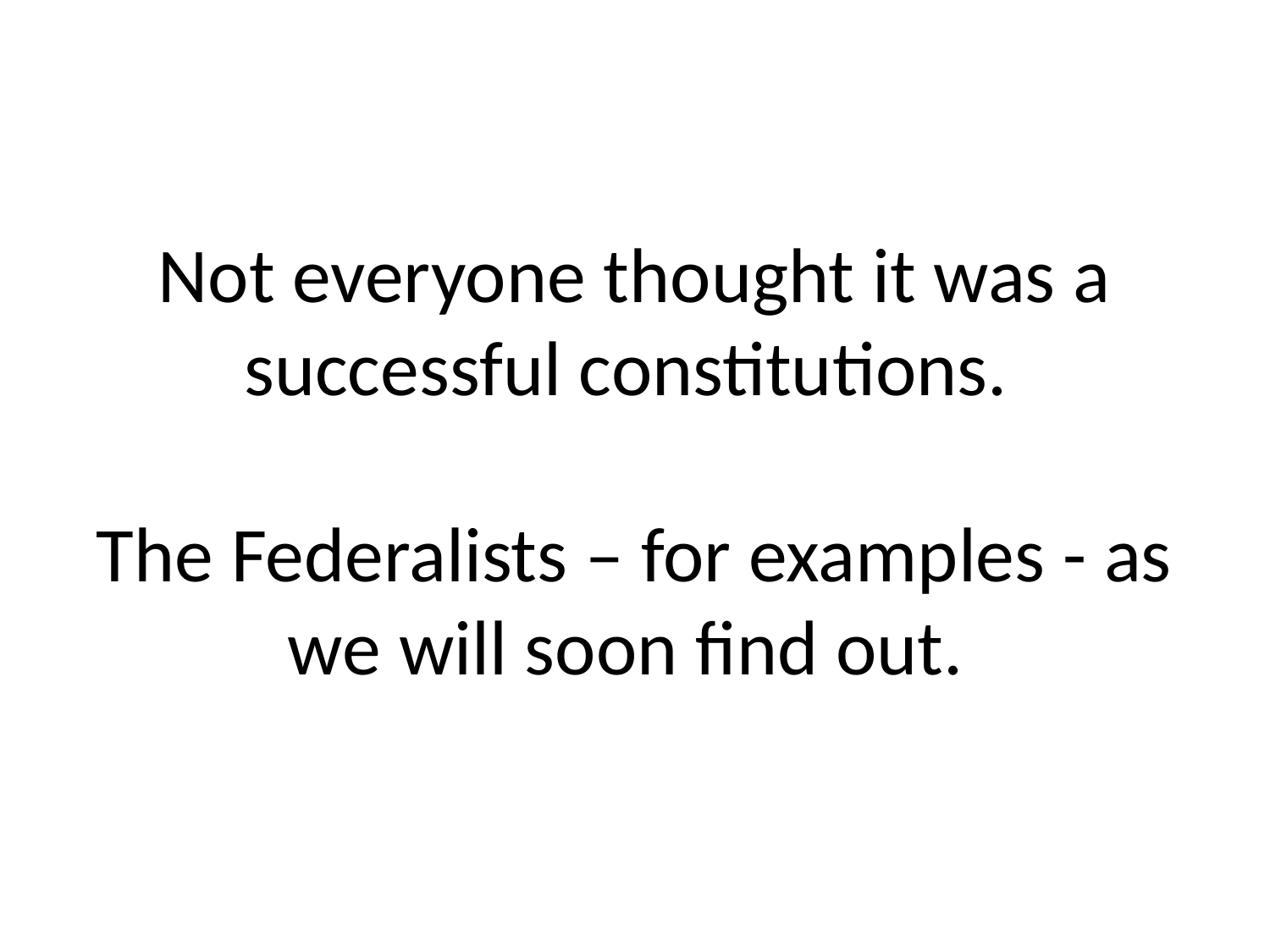

# Not everyone thought it was a successful constitutions. The Federalists – for examples - as we will soon find out.